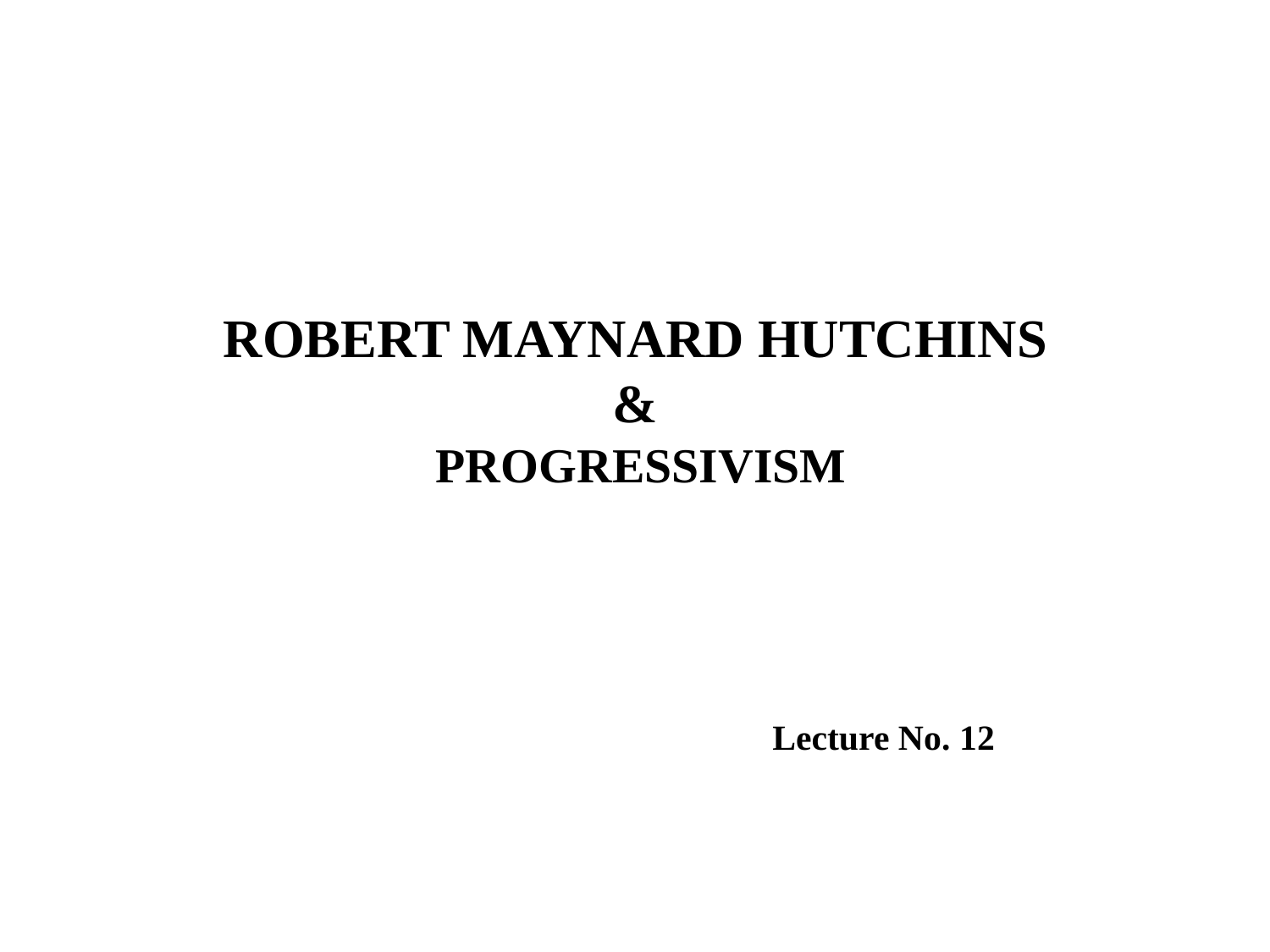

# ROBERT MAYNARD HUTCHINS & PROGRESSIVISM
Lecture No. 12